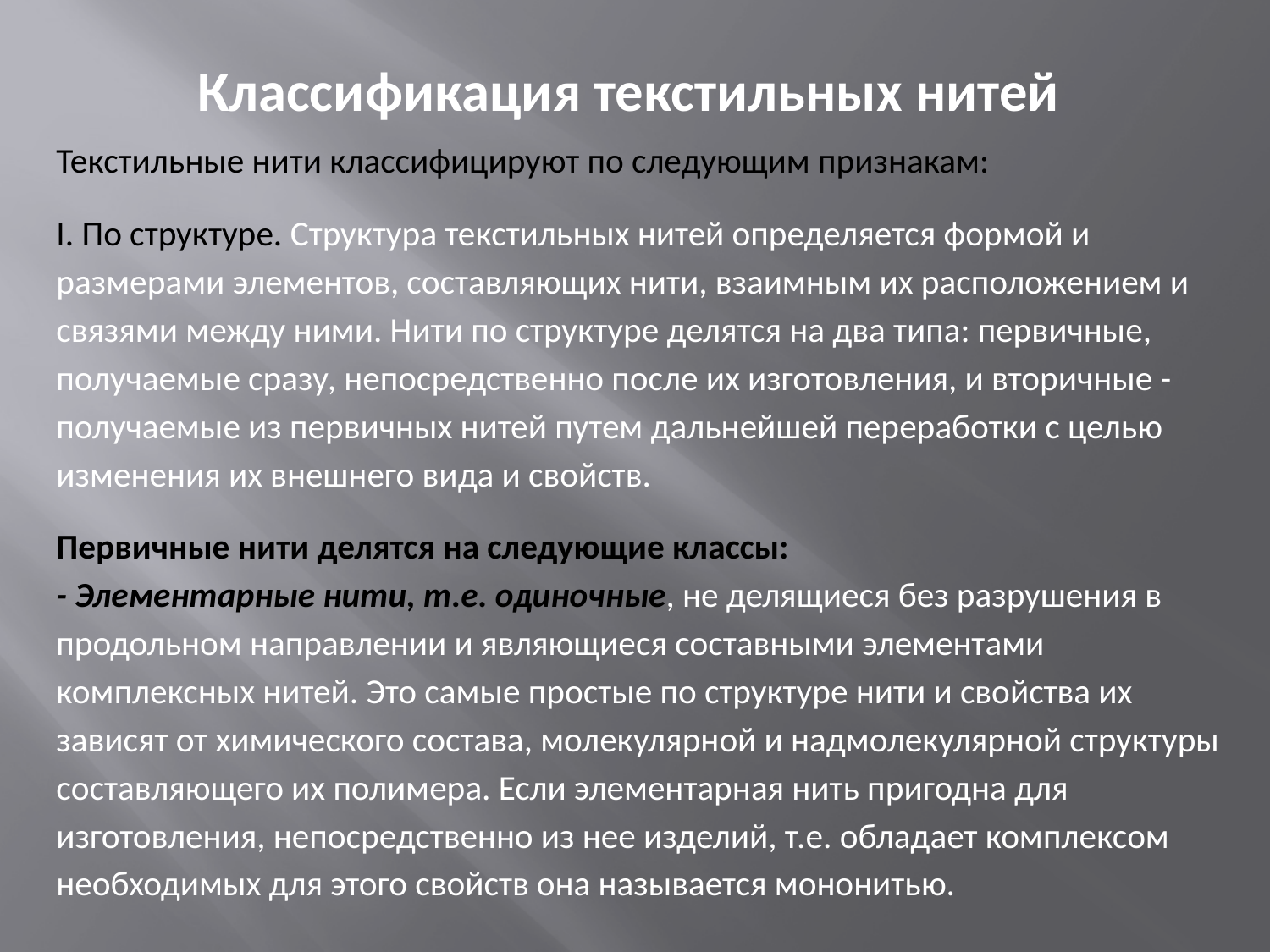

# Классификация текстильных нитей
Текстильные нити классифицируют по следующим признакам:
I. По структуре. Структура текстильных нитей определяется формой и размерами элементов, составляющих нити, взаимным их расположением и связями между ними. Нити по структуре делятся на два типа: первичные, получаемые сразу, непосредственно после их изготовления, и вторичные - получаемые из первичных нитей путем дальнейшей переработки с целью изменения их внешнего вида и свойств.
Первичные нити делятся на следующие классы:
- Элементарные нити, т.е. одиночные, не делящиеся без разрушения в продольном направлении и являющиеся составными элементами комплексных нитей. Это самые простые по структуре нити и свойства их зависят от химического состава, молекулярной и надмолекулярной структуры составляющего их полимера. Если элементарная нить пригодна для изготовления, непосредственно из нее изделий, т.е. обладает комплексом необходимых для этого свойств она называется мононитью.